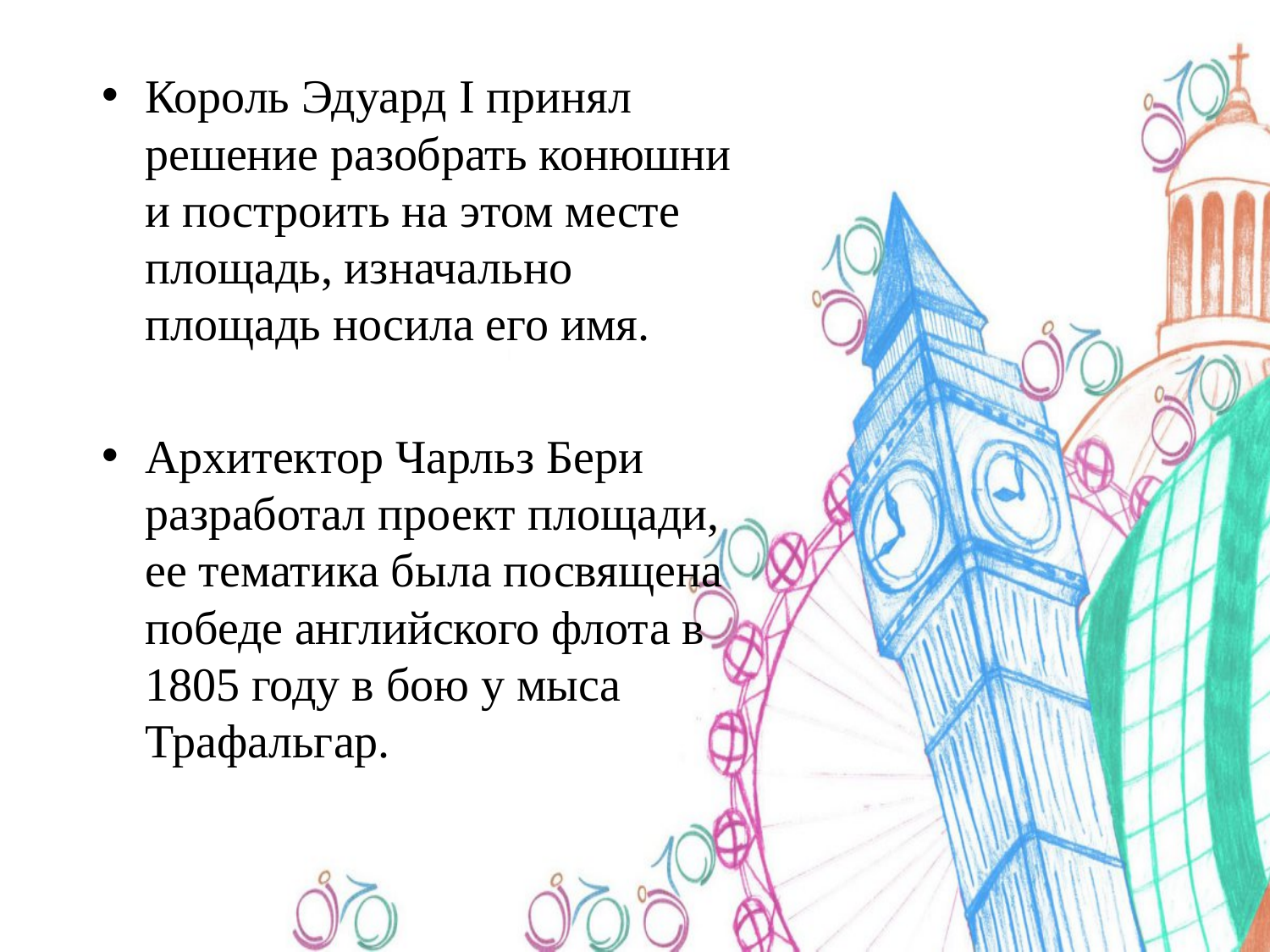

Король Эдуард I принял решение разобрать конюшни и построить на этом месте площадь, изначально площадь носила его имя.

Архитектор Чарльз Бери разработал проект площади, ее тематика была посвящена победе английского флота в 1805 году в бою у мыса Трафальгар.